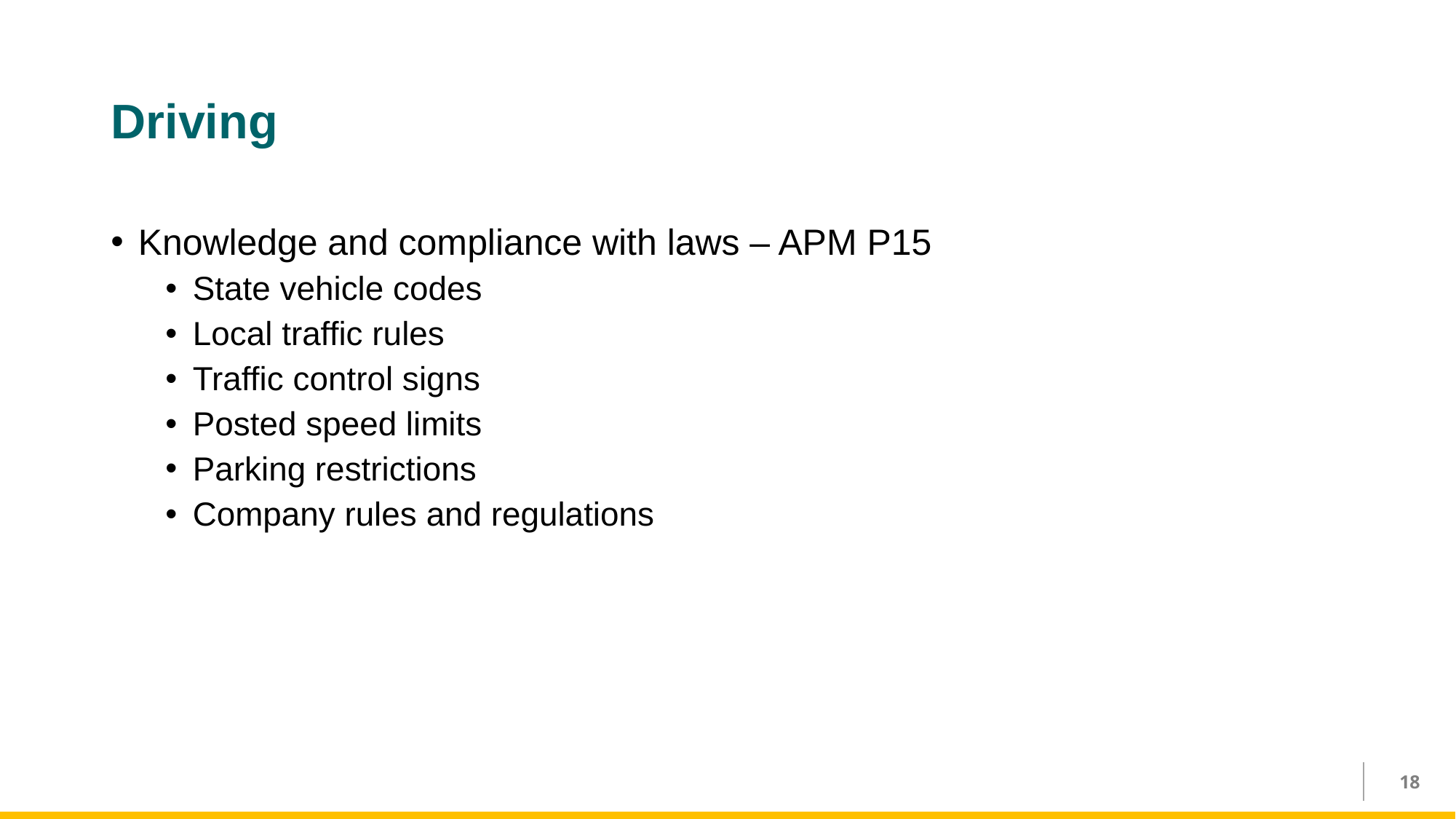

# Driving
Knowledge and compliance with laws – APM P15
State vehicle codes
Local traffic rules
Traffic control signs
Posted speed limits
Parking restrictions
Company rules and regulations